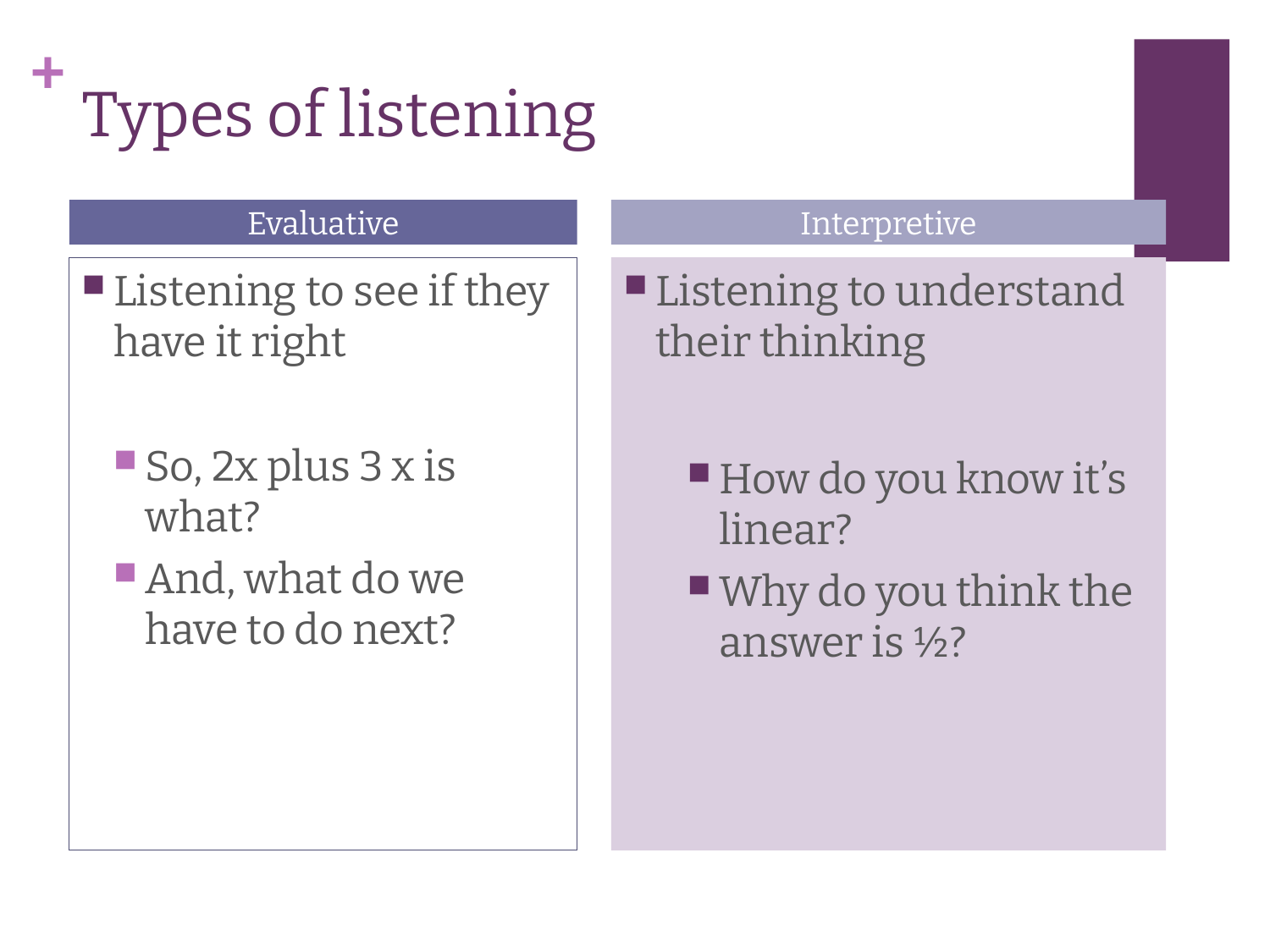

# Types of listening
Evaluative
Interpretive
Listening to see if they have it right

So, 2x plus 3 x is what?
And, what do we have to do next?
Listening to understand their thinking

How do you know it’s linear?
Why do you think the answer is ½?